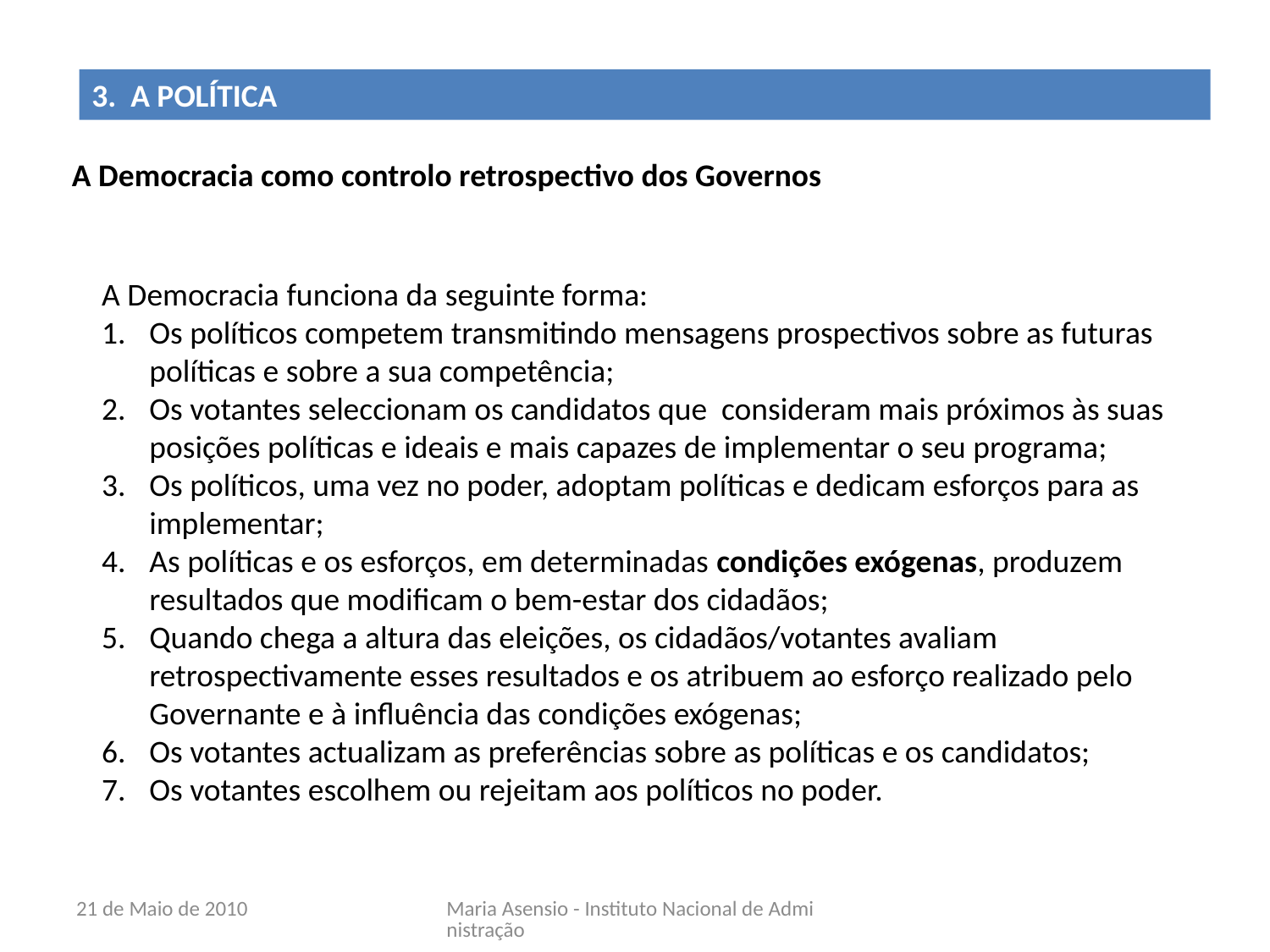

3.  A POLÍTICA
A Democracia como controlo retrospectivo dos Governos
A Democracia funciona da seguinte forma:
Os políticos competem transmitindo mensagens prospectivos sobre as futuras políticas e sobre a sua competência;
Os votantes seleccionam os candidatos que  consideram mais próximos às suas posições políticas e ideais e mais capazes de implementar o seu programa;
Os políticos, uma vez no poder, adoptam políticas e dedicam esforços para as implementar;
As políticas e os esforços, em determinadas condições exógenas, produzem resultados que modificam o bem-estar dos cidadãos;
Quando chega a altura das eleições, os cidadãos/votantes avaliam retrospectivamente esses resultados e os atribuem ao esforço realizado pelo Governante e à influência das condições exógenas;
Os votantes actualizam as preferências sobre as políticas e os candidatos;
Os votantes escolhem ou rejeitam aos políticos no poder.
21 de Maio de 2010
Maria Asensio - Instituto Nacional de Administração